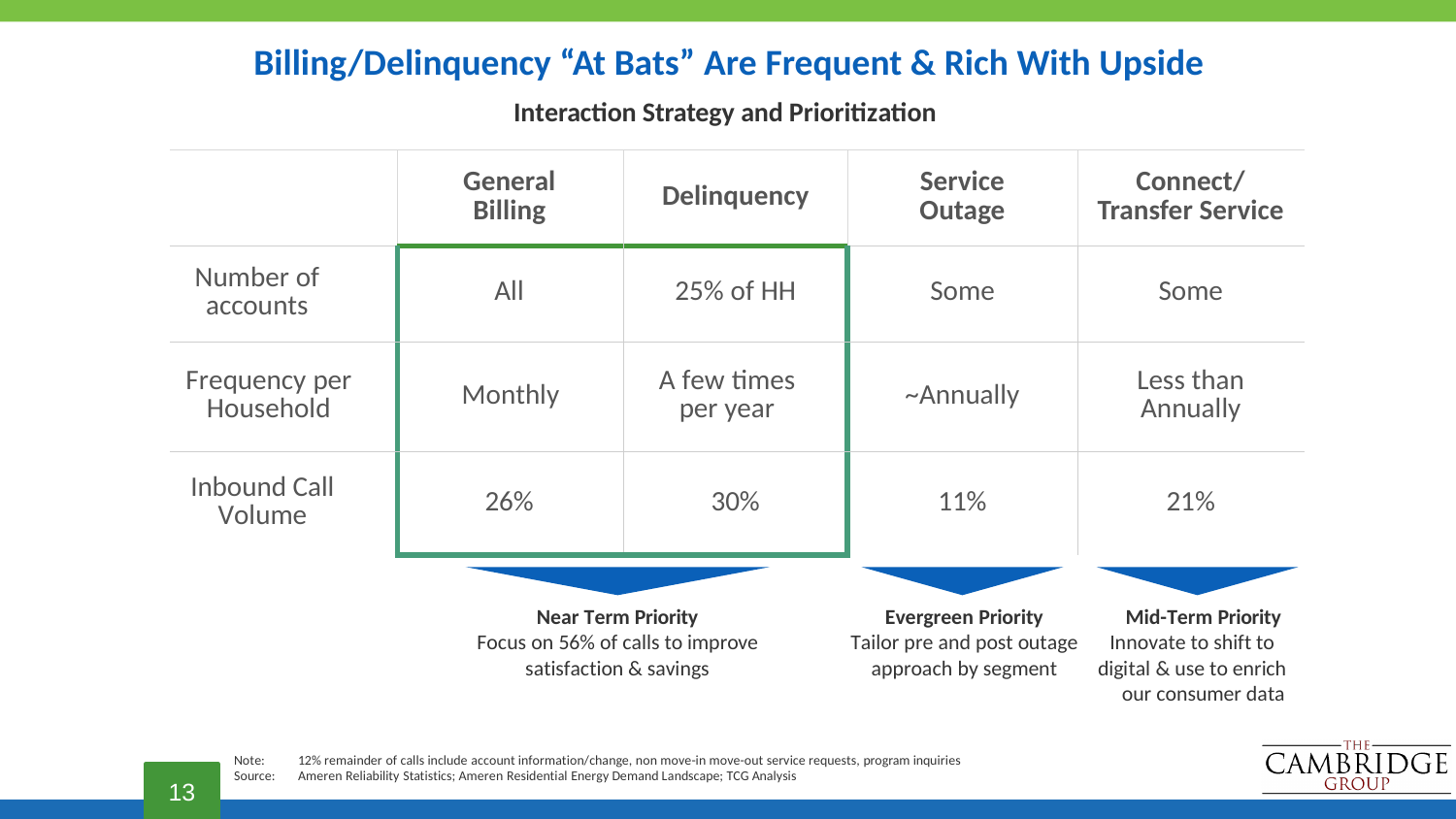

# Billing/Delinquency “At Bats” Are Frequent & Rich With Upside
Interaction Strategy and Prioritization
|  | General Billing | Delinquency | Service Outage | Connect/ Transfer Service |
| --- | --- | --- | --- | --- |
| Number of accounts | All | 25% of HH | Some | Some |
| Frequency per Household | Monthly | A few times per year | ~Annually | Less than Annually |
| Inbound Call Volume | 26% | 30% | 11% | 21% |

Near Term Priority
Focus on 56% of calls to improve satisfaction & savings
Evergreen Priority
Tailor pre and post outage approach by segment
Mid-Term Priority
Innovate to shift to digital & use to enrich
our consumer data
Note: Source:
12% remainder of calls include account information/change, non move-in move-out service requests, program inquiries Ameren Reliability Statistics; Ameren Residential Energy Demand Landscape; TCG Analysis
13